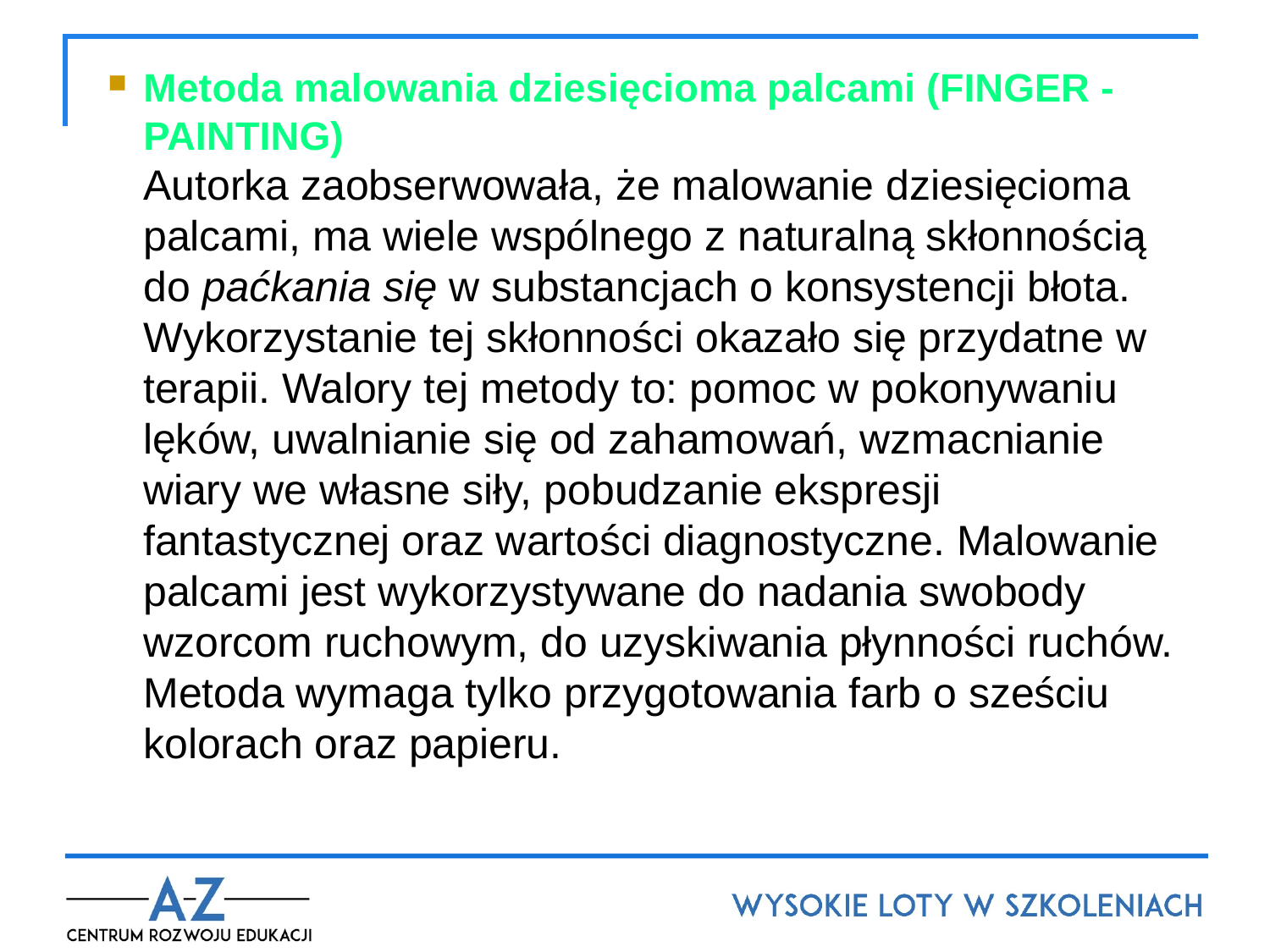

Metoda malowania dziesięcioma palcami (FINGER - PAINTING)
Autorka zaobserwowała, że malowanie dziesięcioma palcami, ma wiele wspólnego z naturalną skłonnością do paćkania się w substancjach o konsystencji błota. Wykorzystanie tej skłonności okazało się przydatne w terapii. Walory tej metody to: pomoc w pokonywaniu lęków, uwalnianie się od zahamowań, wzmacnianie wiary we własne siły, pobudzanie ekspresji fantastycznej oraz wartości diagnostyczne. Malowanie palcami jest wykorzystywane do nadania swobody wzorcom ruchowym, do uzyskiwania płynności ruchów. Metoda wymaga tylko przygotowania farb o sześciu kolorach oraz papieru.
#